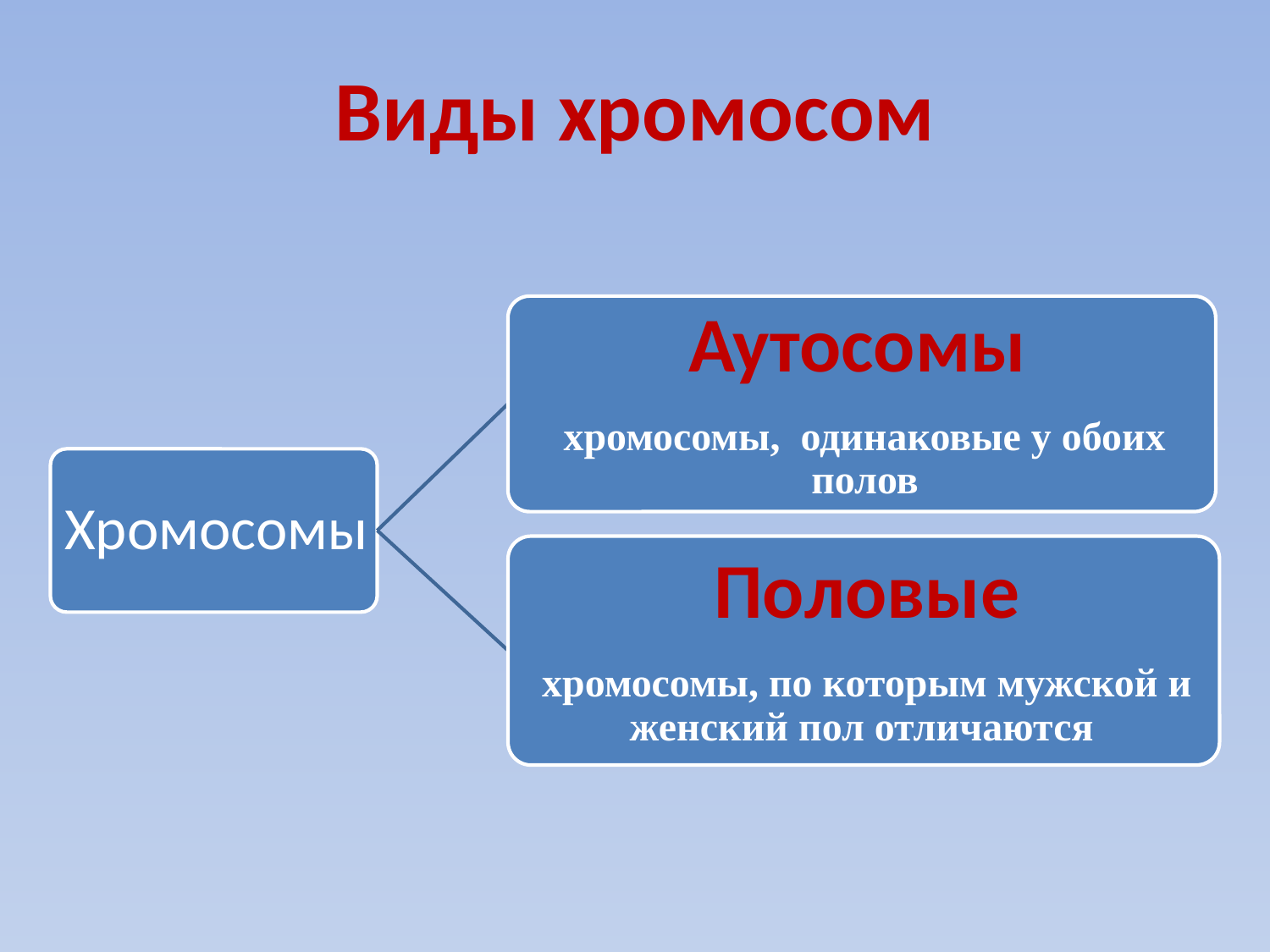

Виды хромосом
Хромосомы

Аутосомы
хромосомы,  одинаковые у обоих полов

Половые
хромосомы, по которым мужской и женский пол отличаются